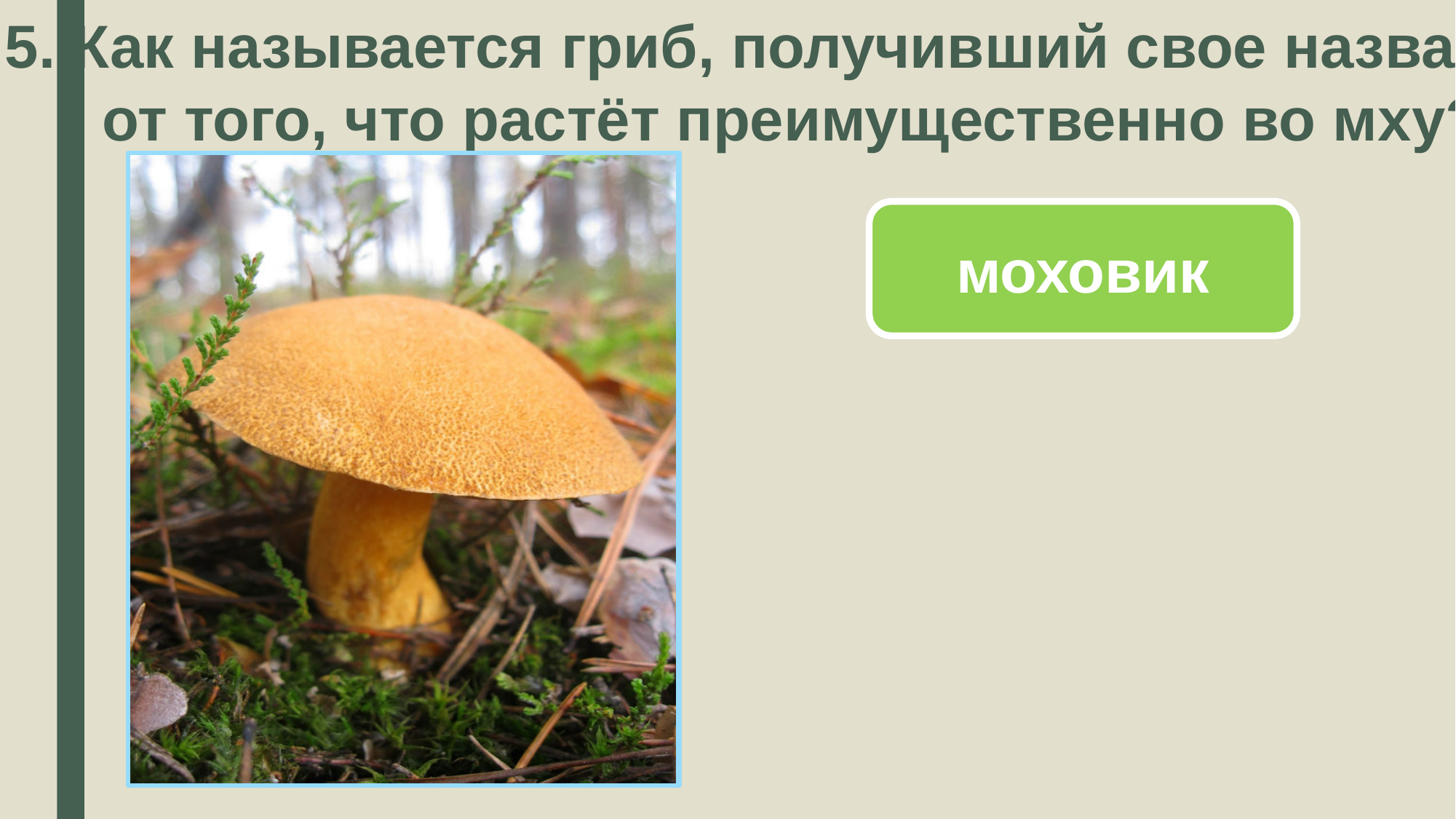

5. Как называется гриб, получивший свое название
от того, что растёт преимущественно во мху?

моховик